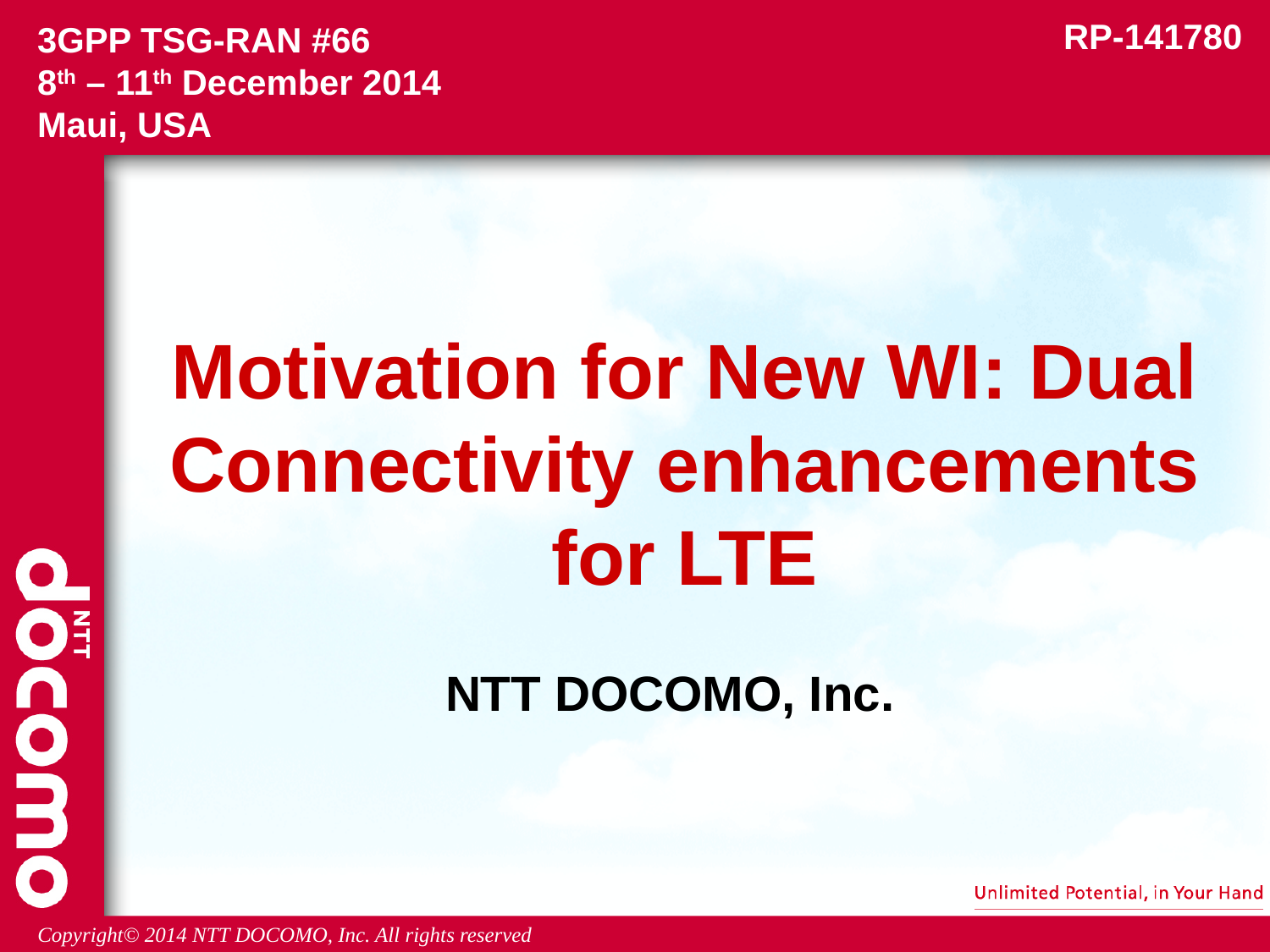

RP-141780
3GPP TSG-RAN #66
8th – 11th December 2014
Maui, USA
# Motivation for New WI: Dual Connectivity enhancements for LTE
NTT DOCOMO, Inc.

Copyright© 2014 NTT DOCOMO, Inc. All rights reserved